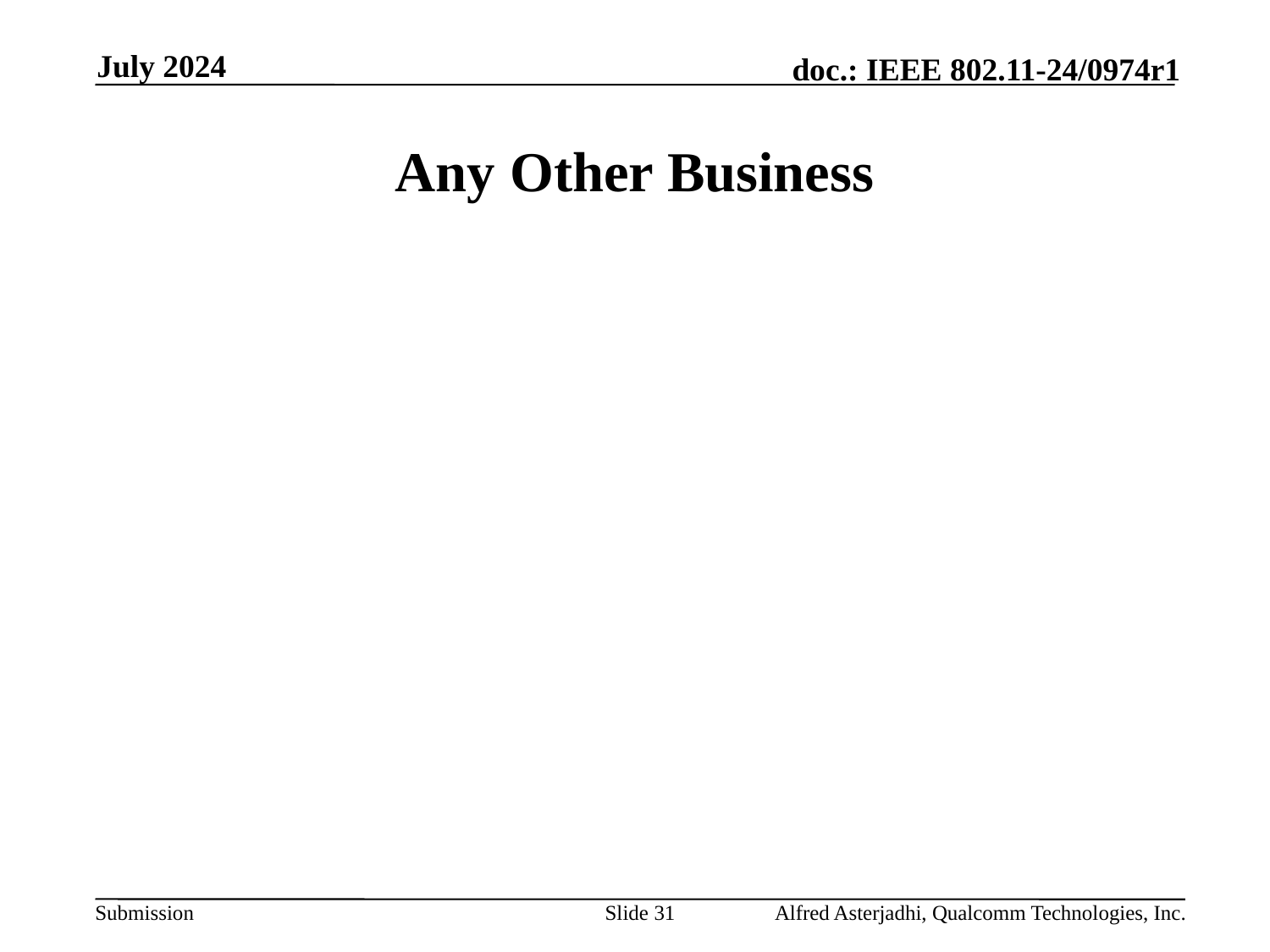

July 2024
# Any Other Business

Slide 31
Alfred Asterjadhi, Qualcomm Technologies, Inc.